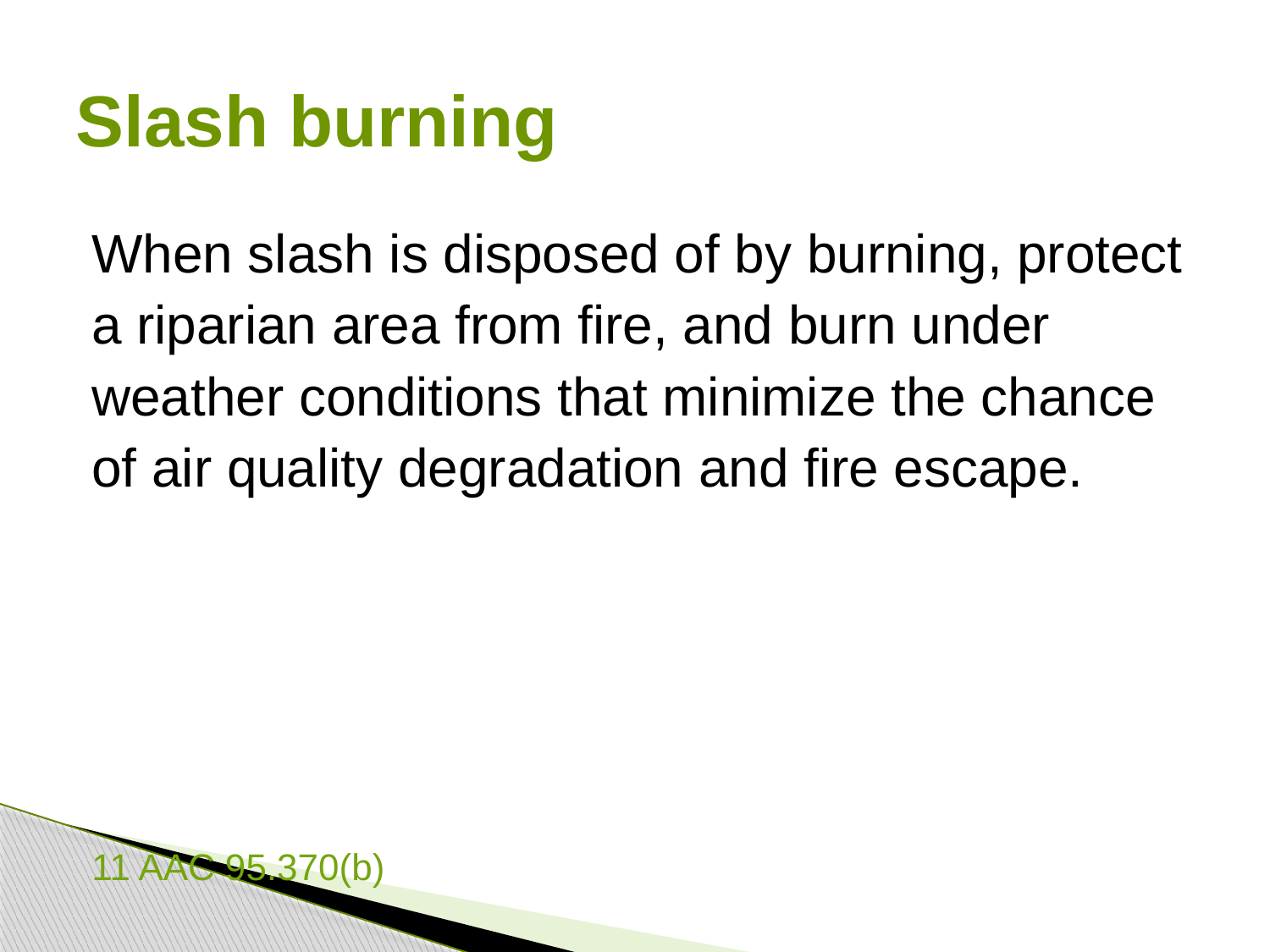

# Slash burning
When slash is disposed of by burning, protect a riparian area from fire, and burn under weather conditions that minimize the chance of air quality degradation and fire escape.

						11 AAC 95.370(b)